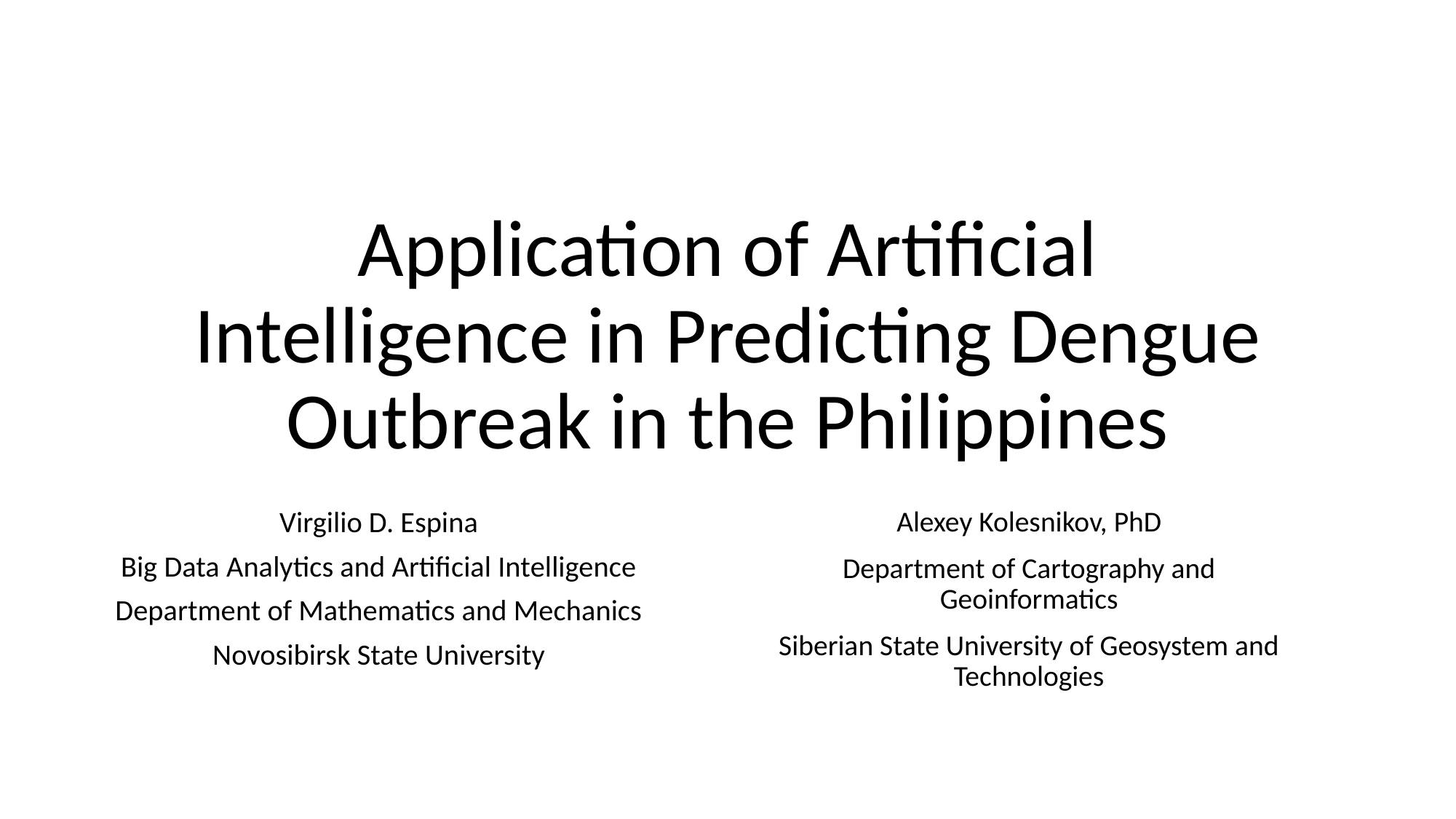

# Application of Artificial Intelligence in Predicting Dengue Outbreak in the Philippines
Virgilio D. Espina
Big Data Analytics and Artificial Intelligence
Department of Mathematics and Mechanics
Novosibirsk State University
Alexey Kolesnikov, PhD
Department of Cartography and Geoinformatics
Siberian State University of Geosystem and Technologies